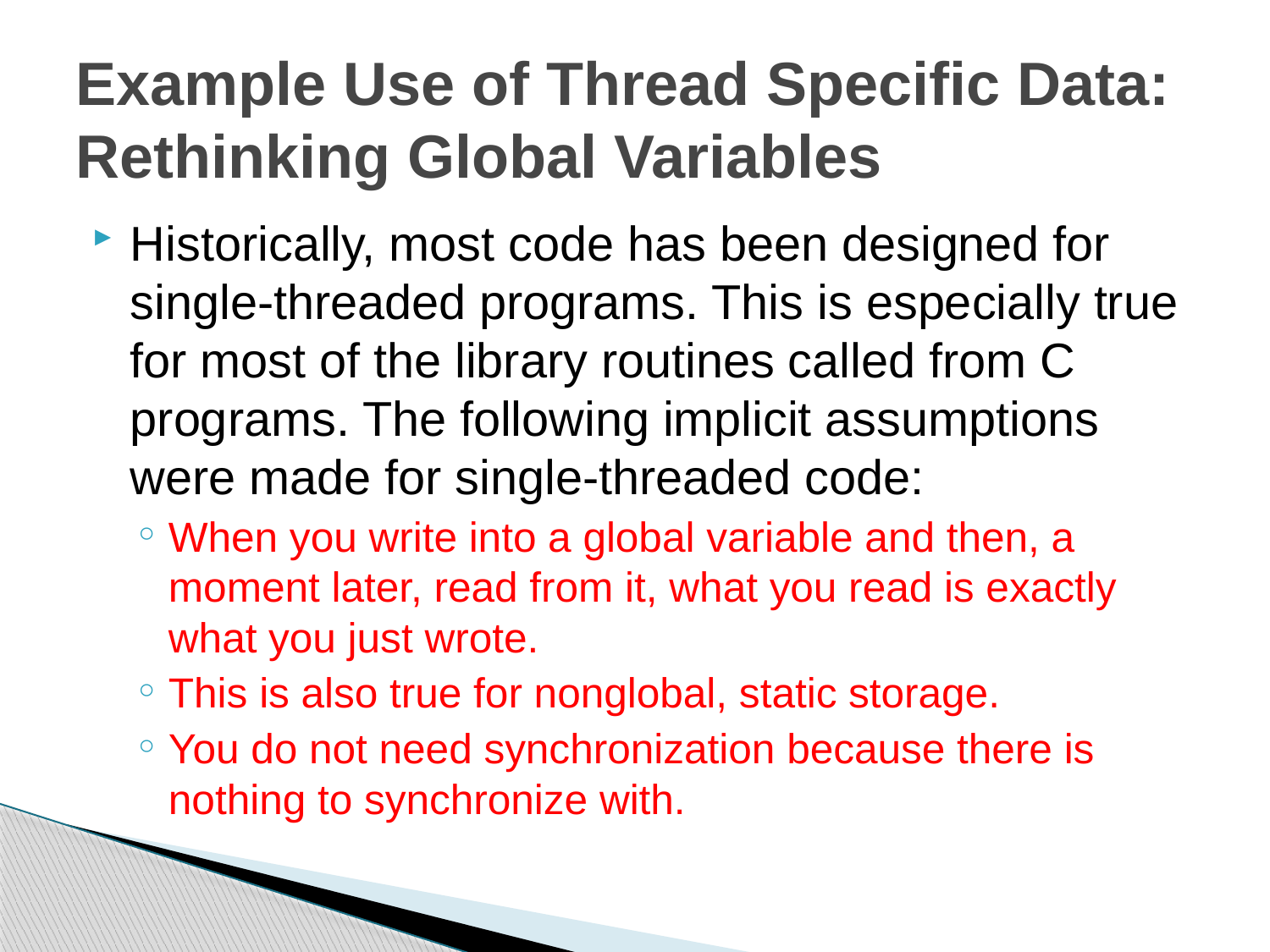

# Example Use of Thread Specific Data: Rethinking Global Variables
Historically, most code has been designed for single-threaded programs. This is especially true for most of the library routines called from C programs. The following implicit assumptions were made for single-threaded code:
When you write into a global variable and then, a moment later, read from it, what you read is exactly what you just wrote.
This is also true for nonglobal, static storage.
You do not need synchronization because there is nothing to synchronize with.